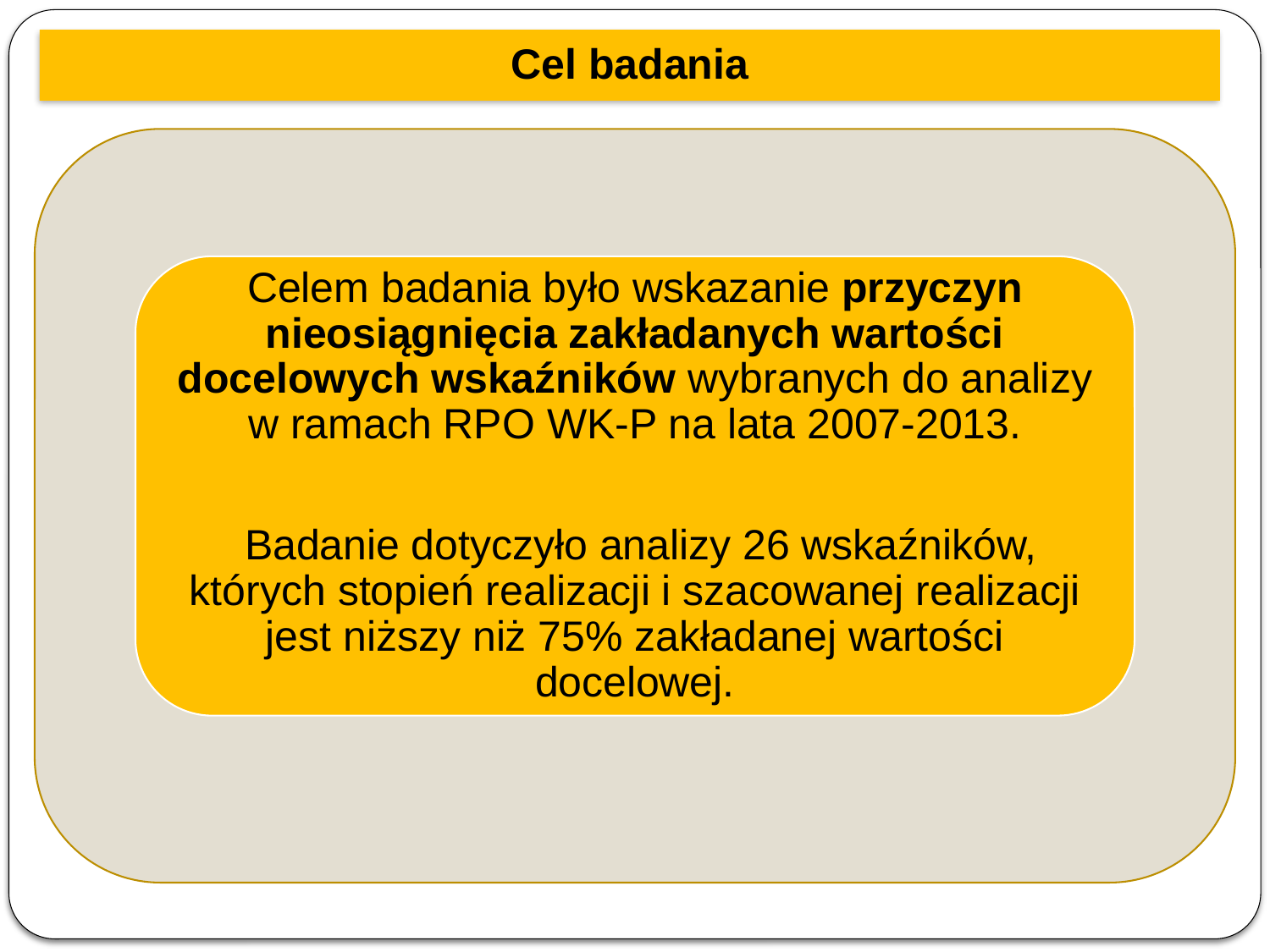

Cel badania

Celem badania było wskazanie przyczyn nieosiągnięcia zakładanych wartości docelowych wskaźników wybranych do analizy w ramach RPO WK-P na lata 2007-2013.

 Badanie dotyczyło analizy 26 wskaźników, których stopień realizacji i szacowanej realizacji jest niższy niż 75% zakładanej wartości docelowej.